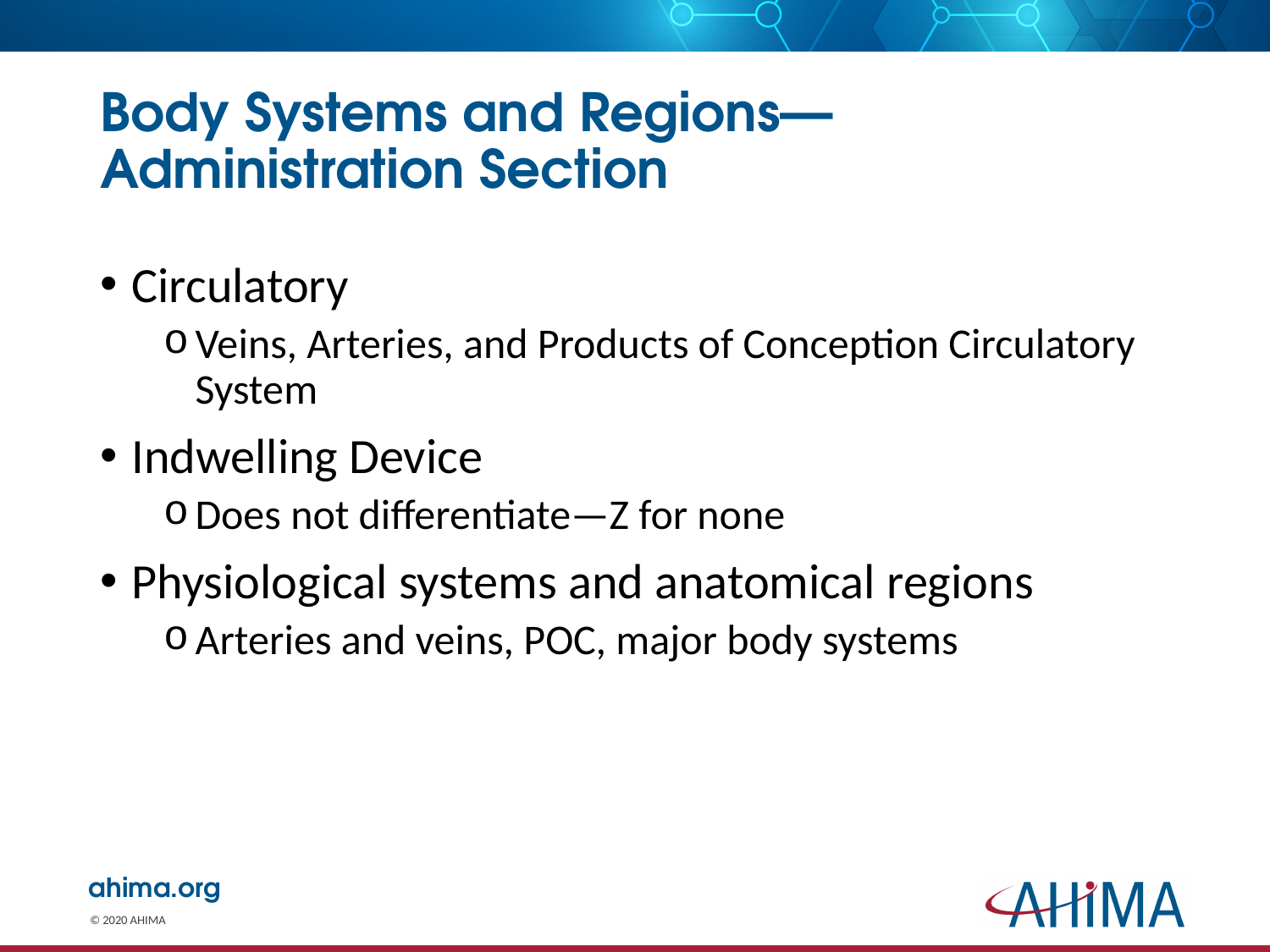

# Body Systems and Regions— Administration Section
Circulatory
Veins, Arteries, and Products of Conception Circulatory System
Indwelling Device
Does not differentiate—Z for none
Physiological systems and anatomical regions
Arteries and veins, POC, major body systems